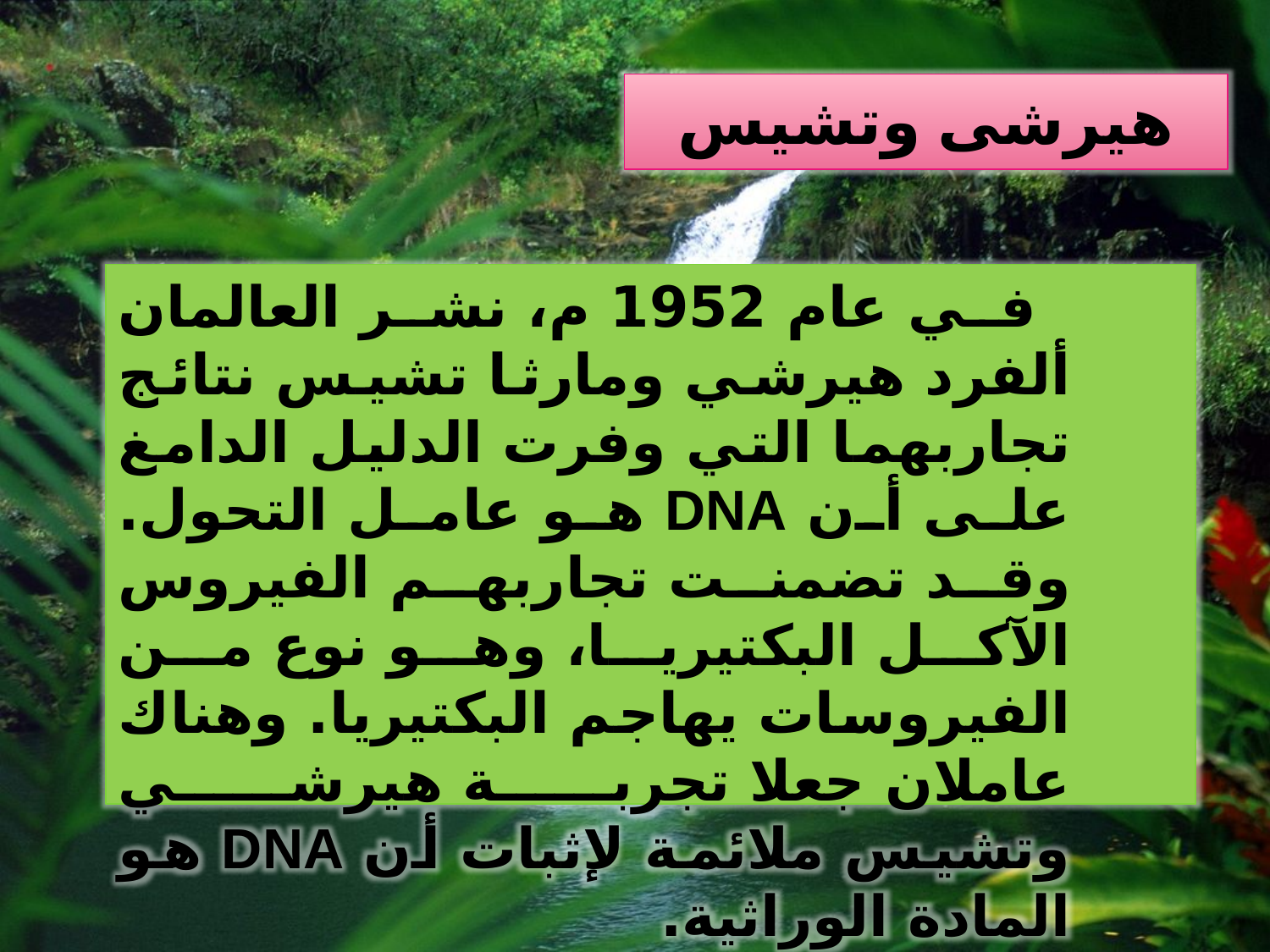

هيرشى وتشيس
       في عام 1952 م، نشر العالمان ألفرد هيرشي ومارثا تشيس نتائج تجاربهما التي وفرت الدليل الدامغ على أن DNA هو عامل التحول. وقد تضمنت تجاربهم الفيروس الآكل البكتيريا، وهو نوع من الفيروسات يهاجم البكتيريا. وهناك عاملان جعلا تجربة هيرشي وتشيس ملائمة لإثبات أن DNA هو المادة الوراثية.